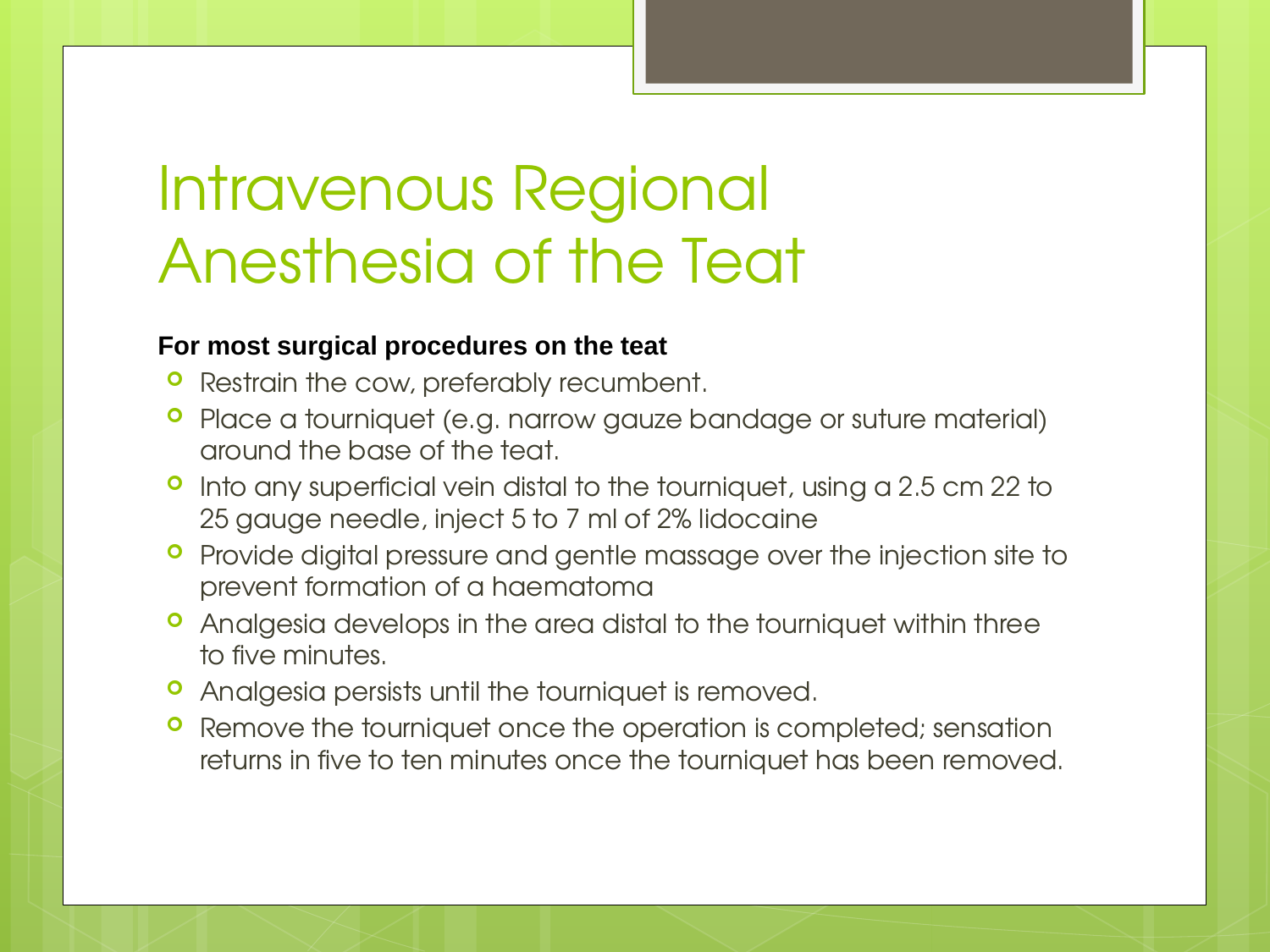

# Intravenous Regional Anesthesia of the Teat
For most surgical procedures on the teat
Restrain the cow, preferably recumbent.
Place a tourniquet (e.g. narrow gauze bandage or suture material) around the base of the teat.
Into any superficial vein distal to the tourniquet, using a 2.5 cm 22 to 25 gauge needle, inject 5 to 7 ml of 2% lidocaine
Provide digital pressure and gentle massage over the injection site to prevent formation of a haematoma
Analgesia develops in the area distal to the tourniquet within three to five minutes.
Analgesia persists until the tourniquet is removed.
Remove the tourniquet once the operation is completed; sensation returns in five to ten minutes once the tourniquet has been removed.